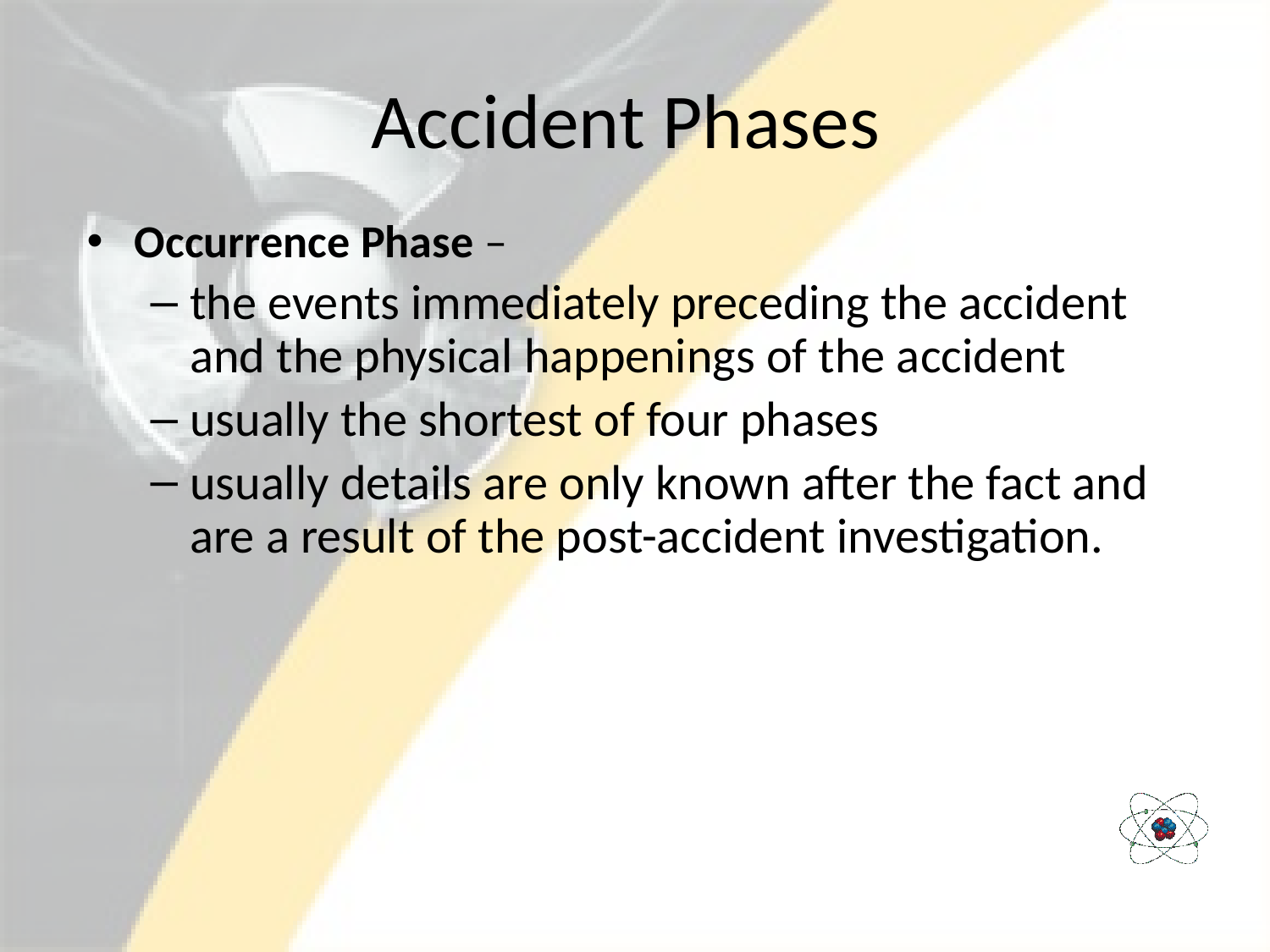

# Accident Phases
Occurrence Phase –
the events immediately preceding the accident  and the physical happenings of the accident
usually the shortest of four phases
usually details are only known after the fact and are a result of the post-accident investigation.